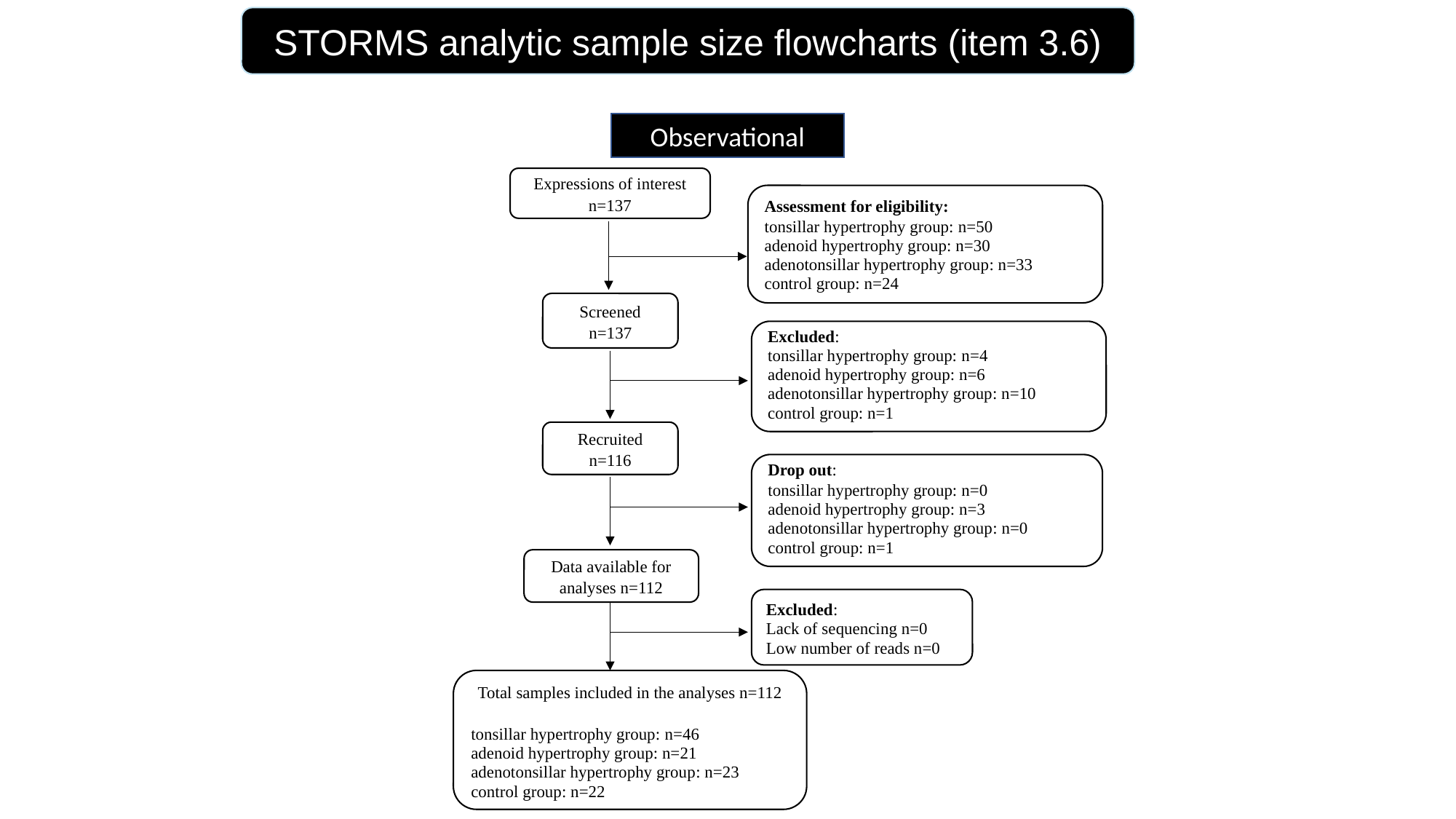

STORMS analytic sample size flowcharts (item 3.6)
Observational
Expressions of interest n=137
Assessment for eligibility:
tonsillar hypertrophy group: n=50
adenoid hypertrophy group: n=30
adenotonsillar hypertrophy group: n=33
control group: n=24
Screened n=137
Excluded:
tonsillar hypertrophy group: n=4
adenoid hypertrophy group: n=6
adenotonsillar hypertrophy group: n=10
control group: n=1
Recruited n=116
Drop out:
tonsillar hypertrophy group: n=0
adenoid hypertrophy group: n=3
adenotonsillar hypertrophy group: n=0
control group: n=1
Data available for analyses n=112

Excluded:
Lack of sequencing n=0
Low number of reads n=0
Total samples included in the analyses n=112
tonsillar hypertrophy group: n=46
adenoid hypertrophy group: n=21
adenotonsillar hypertrophy group: n=23
control group: n=22